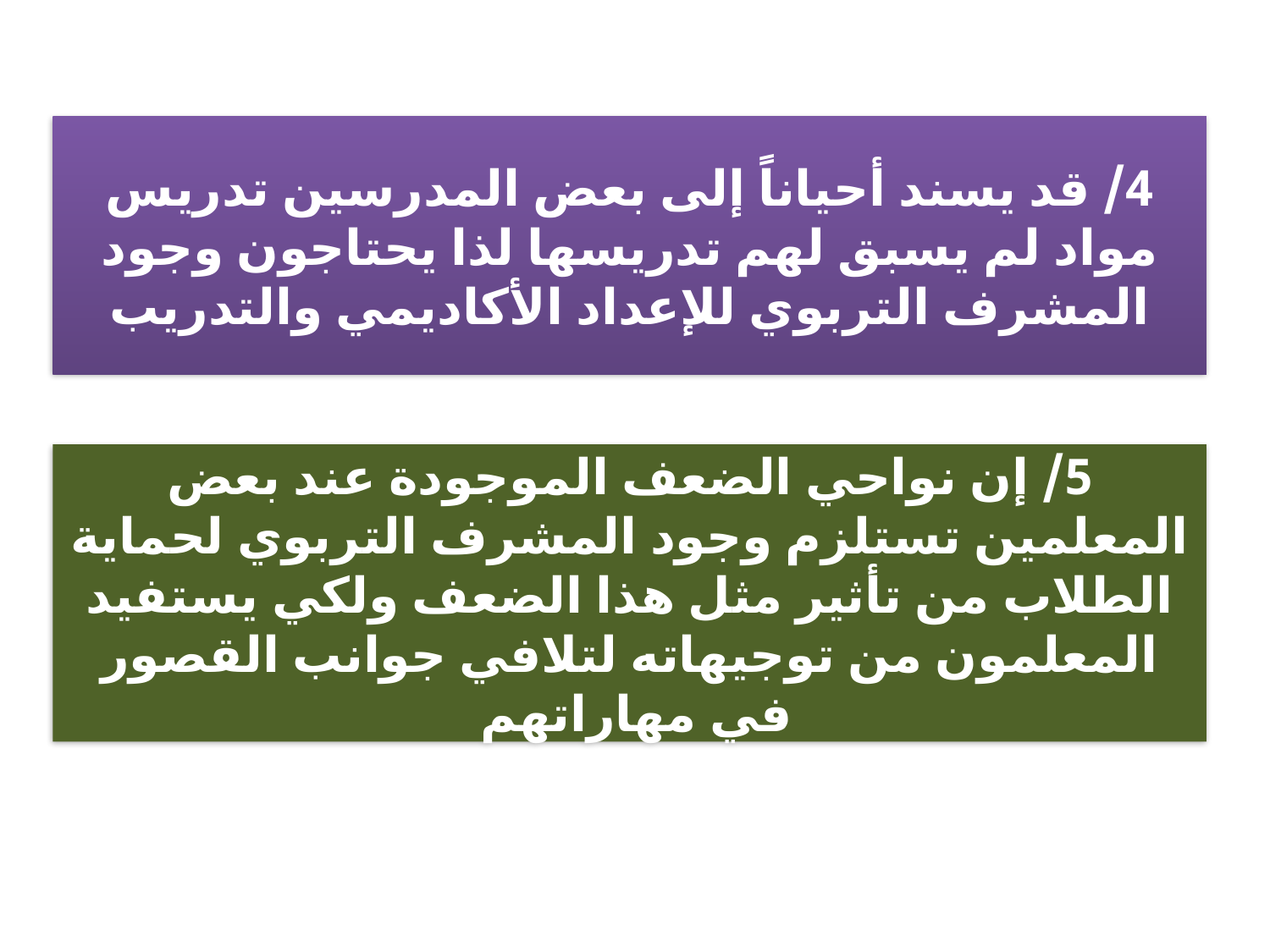

4/ قد يسند أحياناً إلى بعض المدرسين تدريس مواد لم يسبق لهم تدريسها لذا يحتاجون وجود المشرف التربوي للإعداد الأكاديمي والتدريب
5/ إن نواحي الضعف الموجودة عند بعض المعلمين تستلزم وجود المشرف التربوي لحماية الطلاب من تأثير مثل هذا الضعف ولكي يستفيد المعلمون من توجيهاته لتلافي جوانب القصور في مهاراتهم